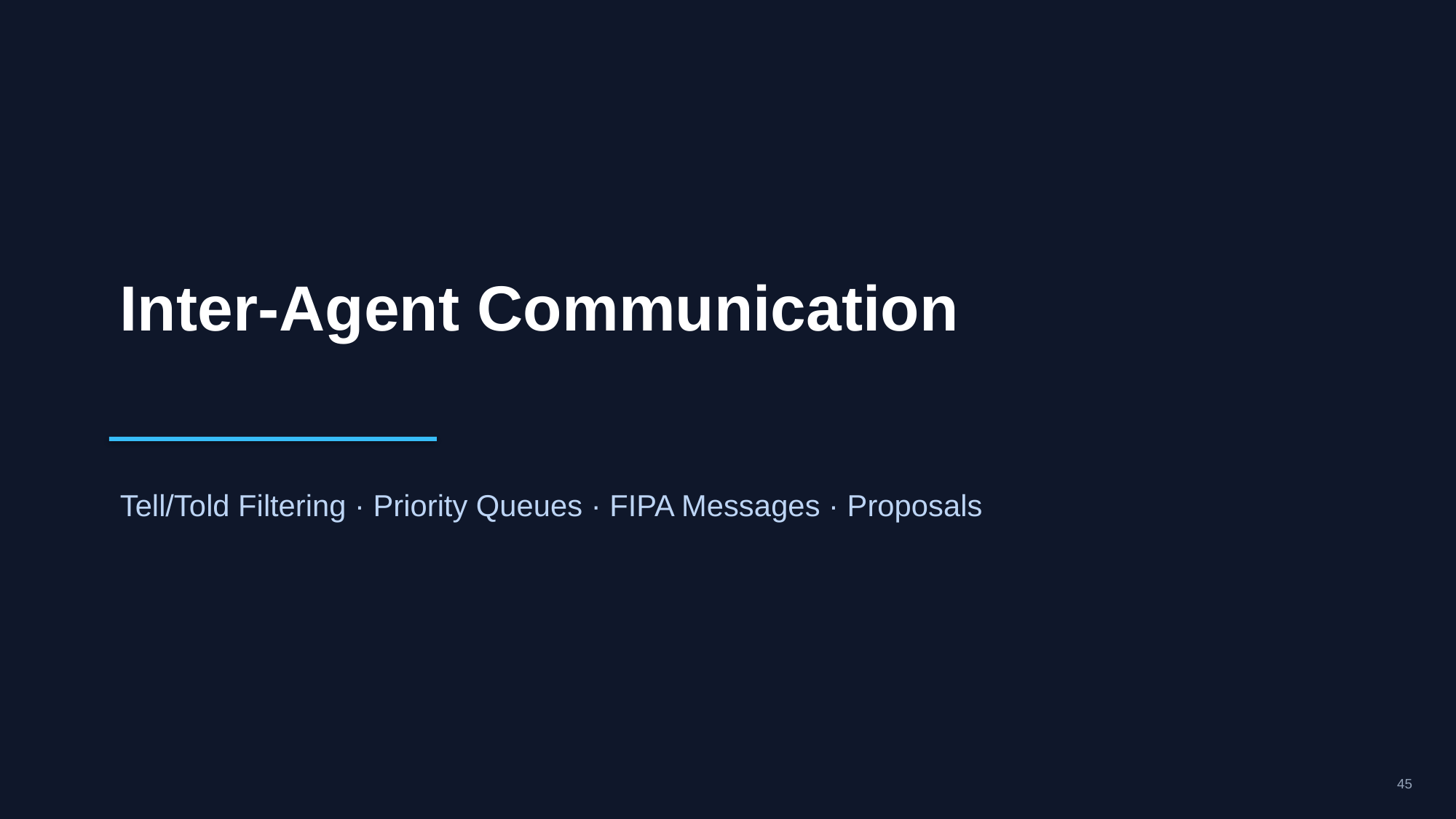

Inter-Agent Communication

Tell/Told Filtering · Priority Queues · FIPA Messages · Proposals
45